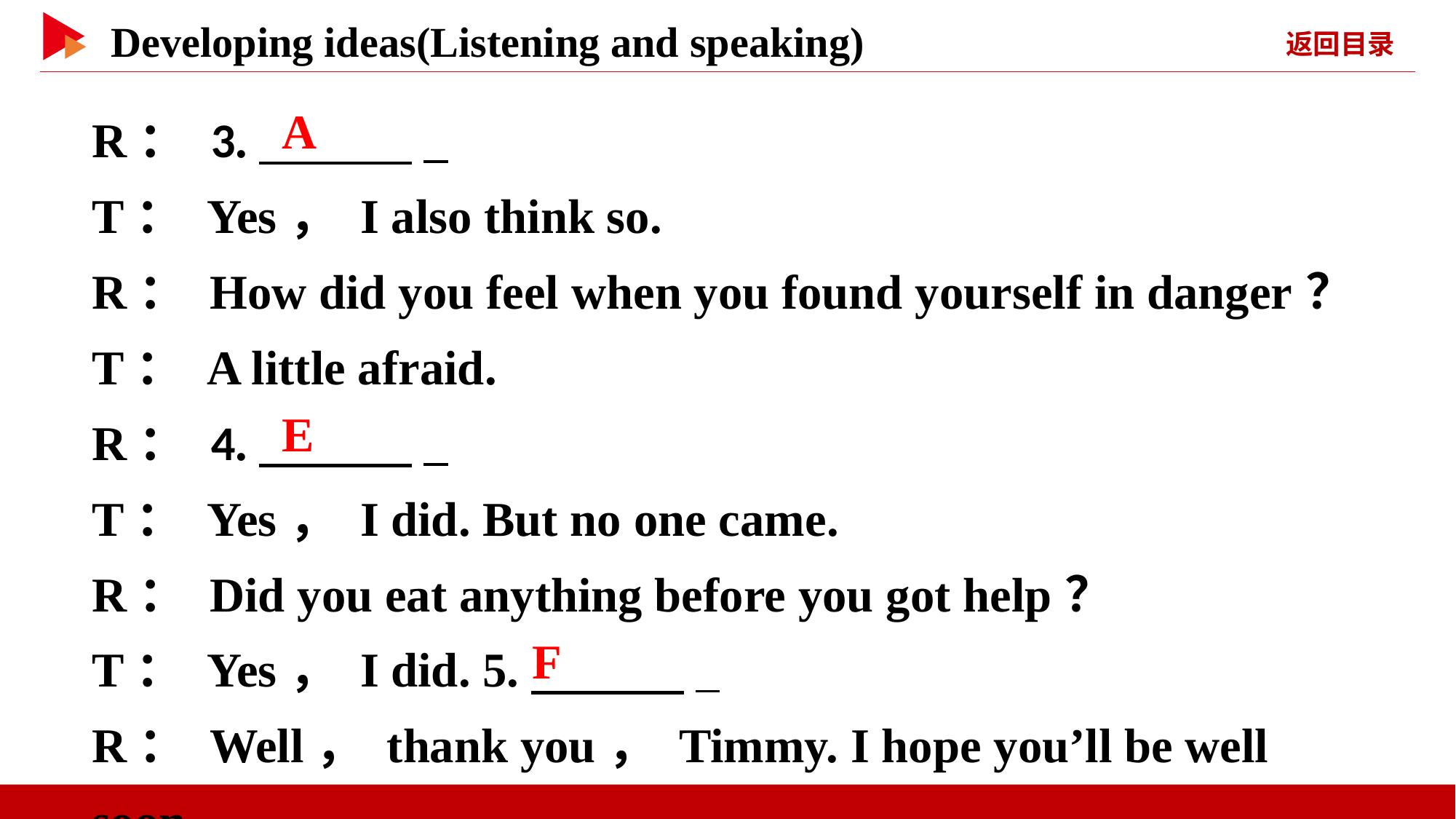

R： 3.　  　   _
T： Yes， I also think so.
R： How did you feel when you found yourself in danger？
T： A little afraid.
R： 4.　  　   _
T： Yes， I did. But no one came.
R： Did you eat anything before you got help？
T： Yes， I did. 5.　  　   _
R： Well， thank you， Timmy. I hope you’ll be well soon.
　A
　E
　F